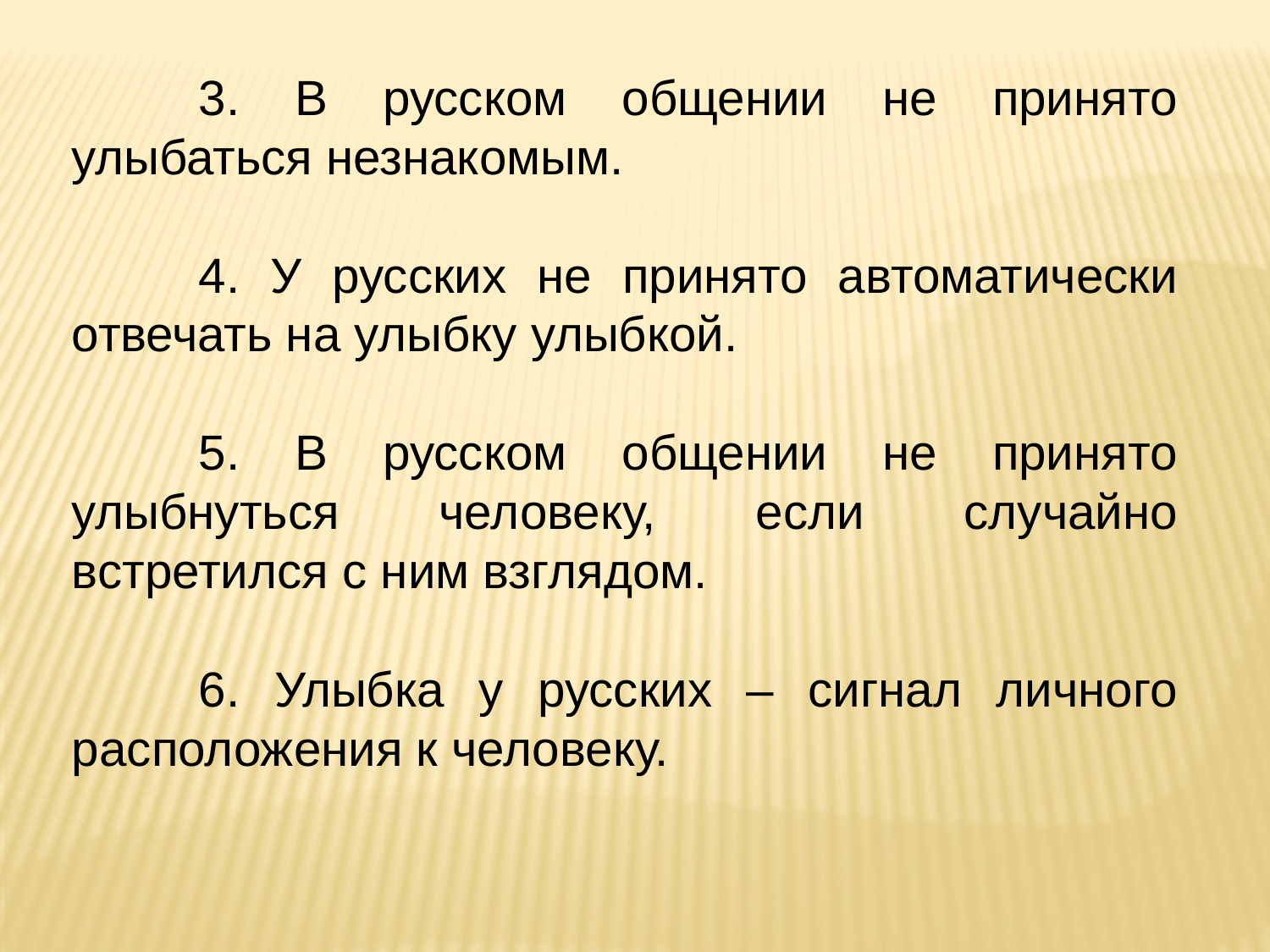

3. В русском общении не принято улыбаться незнакомым.

	4. У русских не принято автоматически отвечать на улыбку улыбкой.

	5. В русском общении не принято улыбнуться человеку, если случайно встретился с ним взглядом.

	6. Улыбка у русских – сигнал личного расположения к человеку.